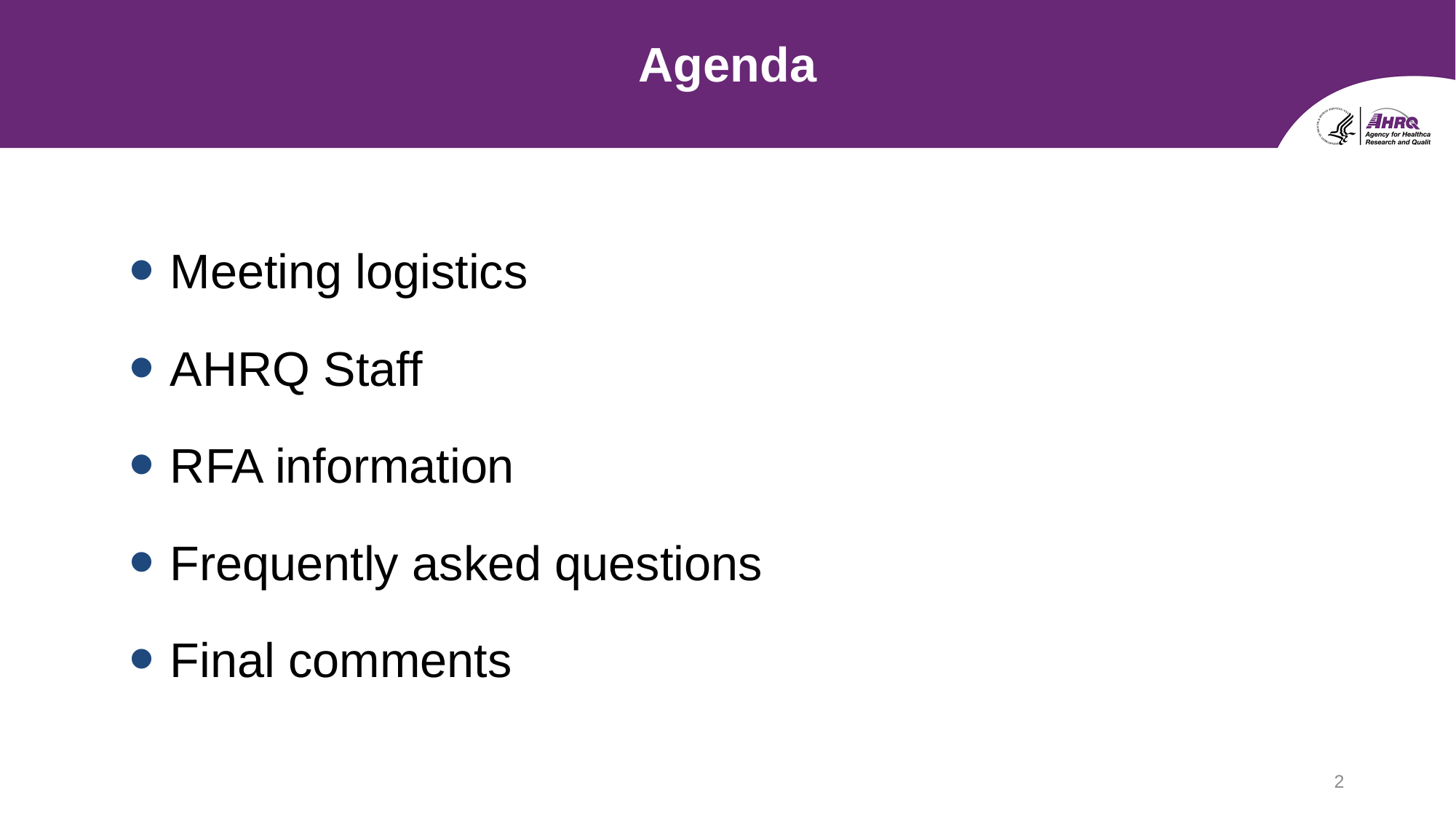

# Agenda
Meeting logistics
AHRQ Staff
RFA information
Frequently asked questions
Final comments

2